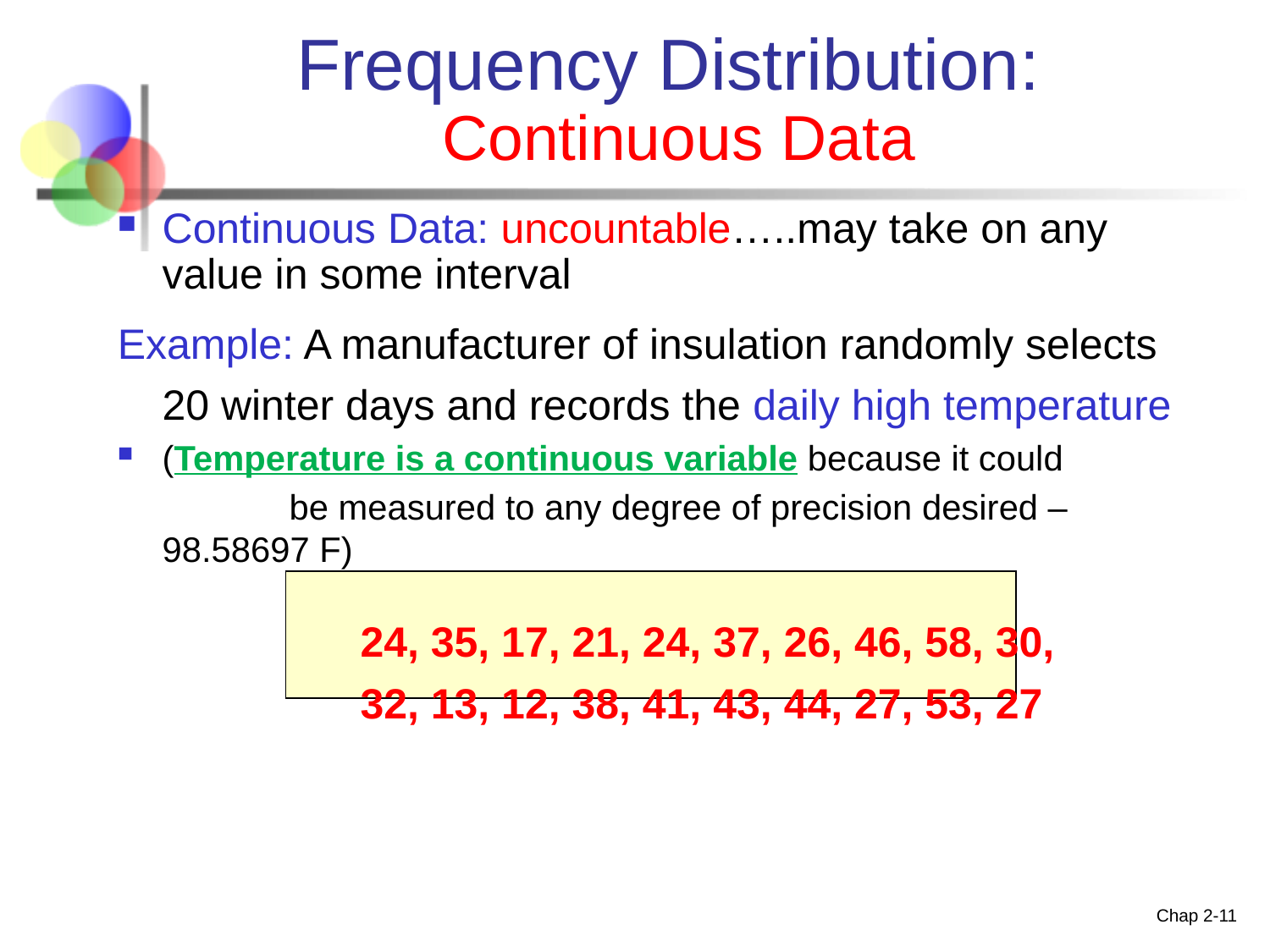

# Frequency Distribution: Continuous Data
Continuous Data: uncountable…..may take on any value in some interval
Example: A manufacturer of insulation randomly selects 20 winter days and records the daily high temperature
(Temperature is a continuous variable because it could
          	be measured to any degree of precision desired – 98.58697 F)
		      24, 35, 17, 21, 24, 37, 26, 46, 58, 30,
		      32, 13, 12, 38, 41, 43, 44, 27, 53, 27

Chap 2-11